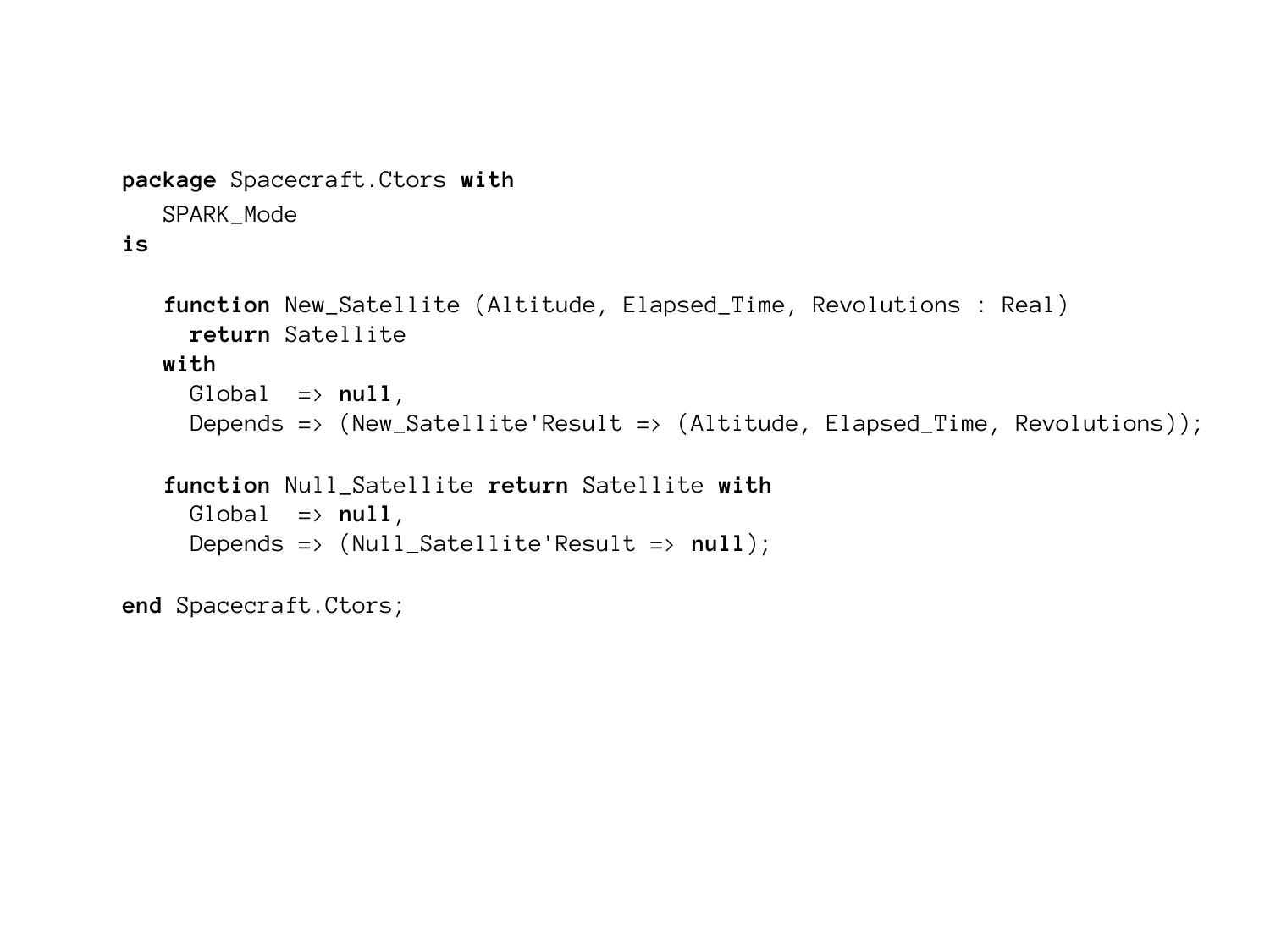

package Spacecraft.Ctors with
   SPARK_Mode
is
   function New_Satellite (Altitude, Elapsed_Time, Revolutions : Real)
     return Satellite
   with
     Global  => null,
     Depends => (New_Satellite'Result => (Altitude, Elapsed_Time, Revolutions));
   function Null_Satellite return Satellite with
     Global  => null,
     Depends => (Null_Satellite'Result => null);
end Spacecraft.Ctors;